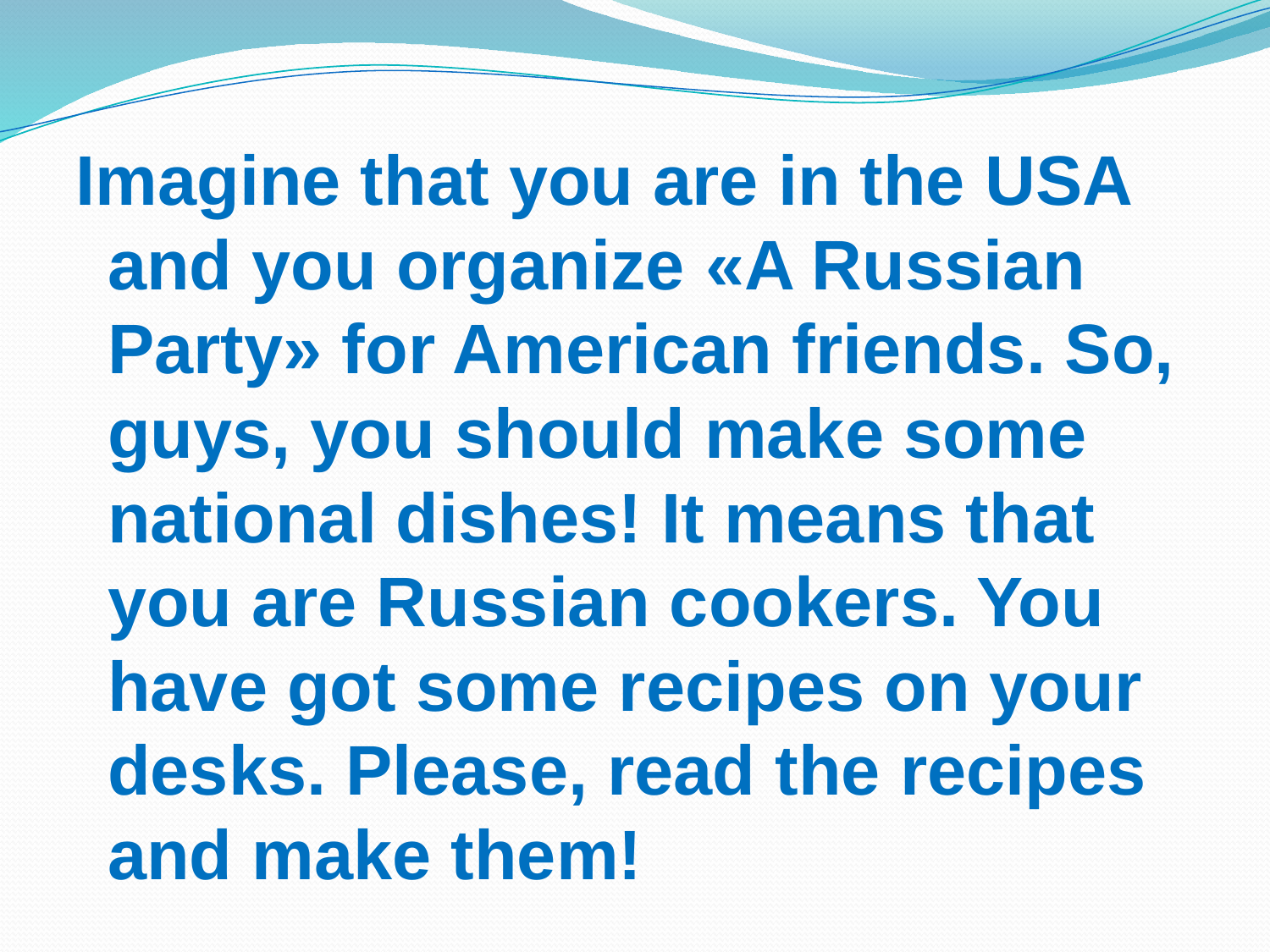

#
Imagine that you are in the USA and you organize «A Russian Party» for American friends. So, guys, you should make some national dishes! It means that you are Russian cookers. You have got some recipes on your desks. Please, read the recipes and make them!